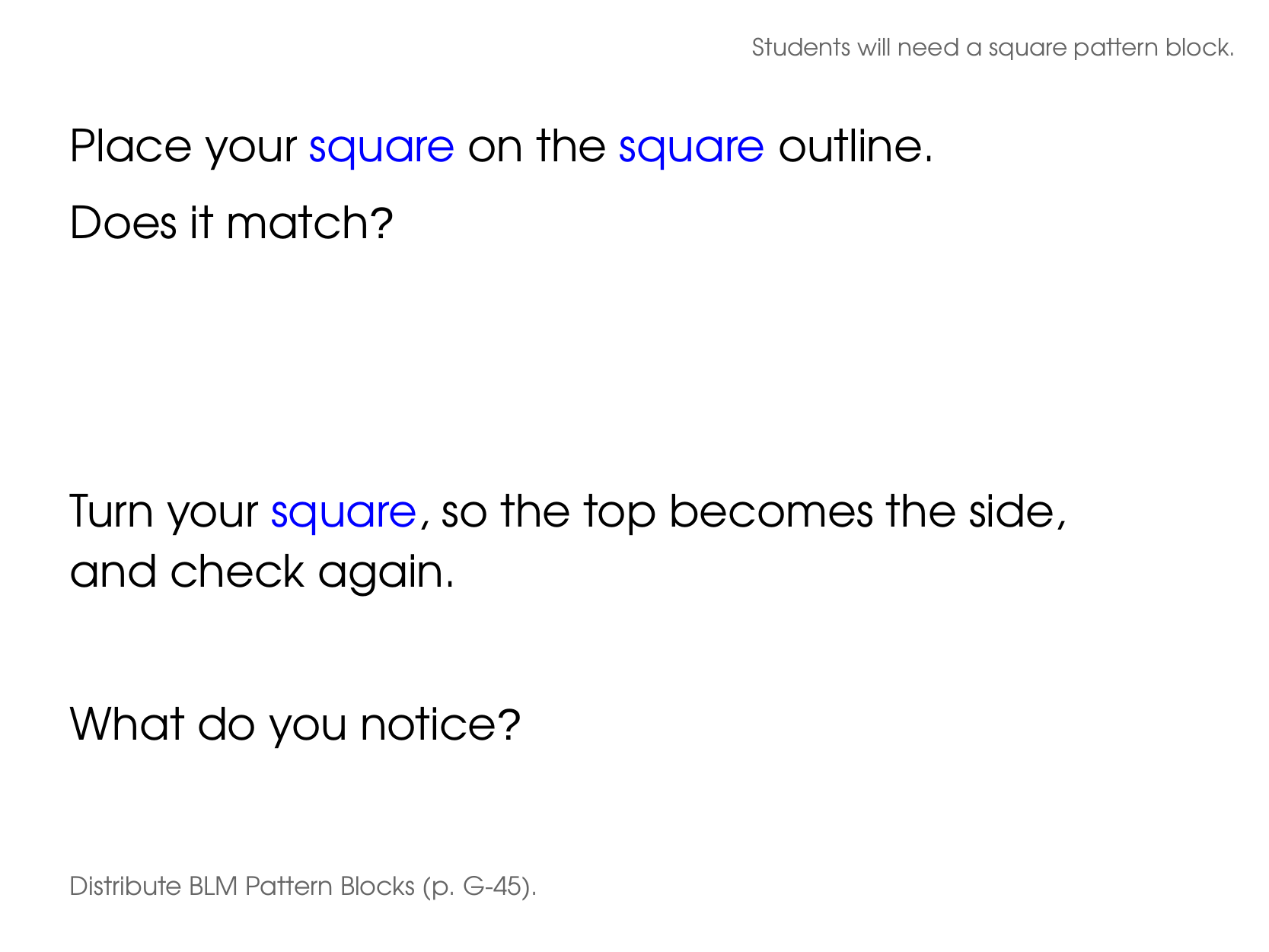

Students will need a square pattern block.
Place your square on the square outline.
Does it match?
Turn your square, so the top becomes the side,
and check again.

What do you notice?
Distribute BLM Pattern Blocks (p. G-45).